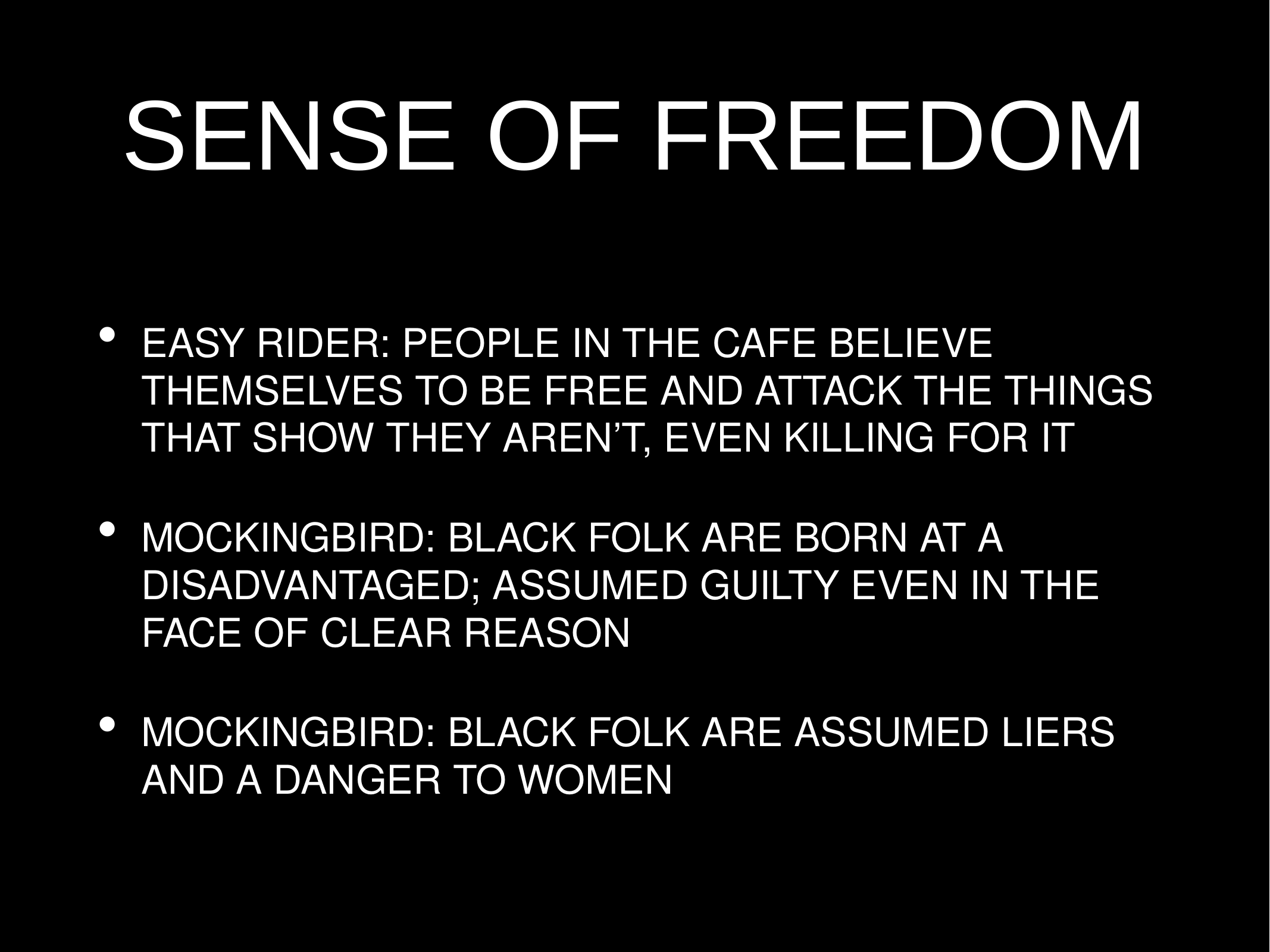

# SENSE OF FREEDOM
EASY RIDER: PEOPLE IN THE CAFE BELIEVE THEMSELVES TO BE FREE AND ATTACK THE THINGS THAT SHOW THEY AREN’T, EVEN KILLING FOR IT
MOCKINGBIRD: BLACK FOLK ARE BORN AT A DISADVANTAGED; ASSUMED GUILTY EVEN IN THE FACE OF CLEAR REASON
MOCKINGBIRD: BLACK FOLK ARE ASSUMED LIERS AND A DANGER TO WOMEN